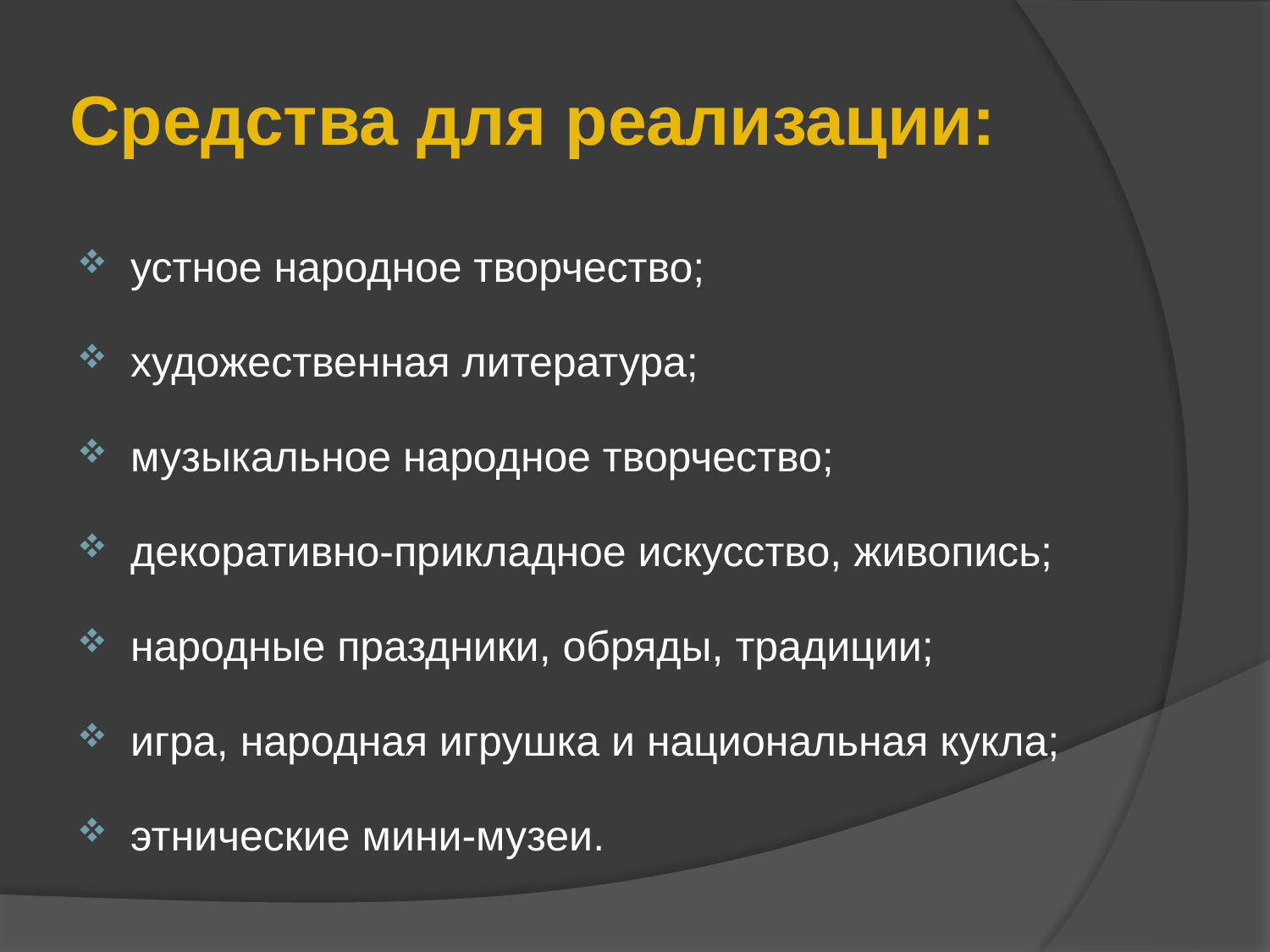

# Средства для реализации:
устное народное творчество;
художественная литература;
музыкальное народное творчество;
декоративно-прикладное искусство, живопись;
народные праздники, обряды, традиции;
игра, народная игрушка и национальная кукла;
этнические мини-музеи.